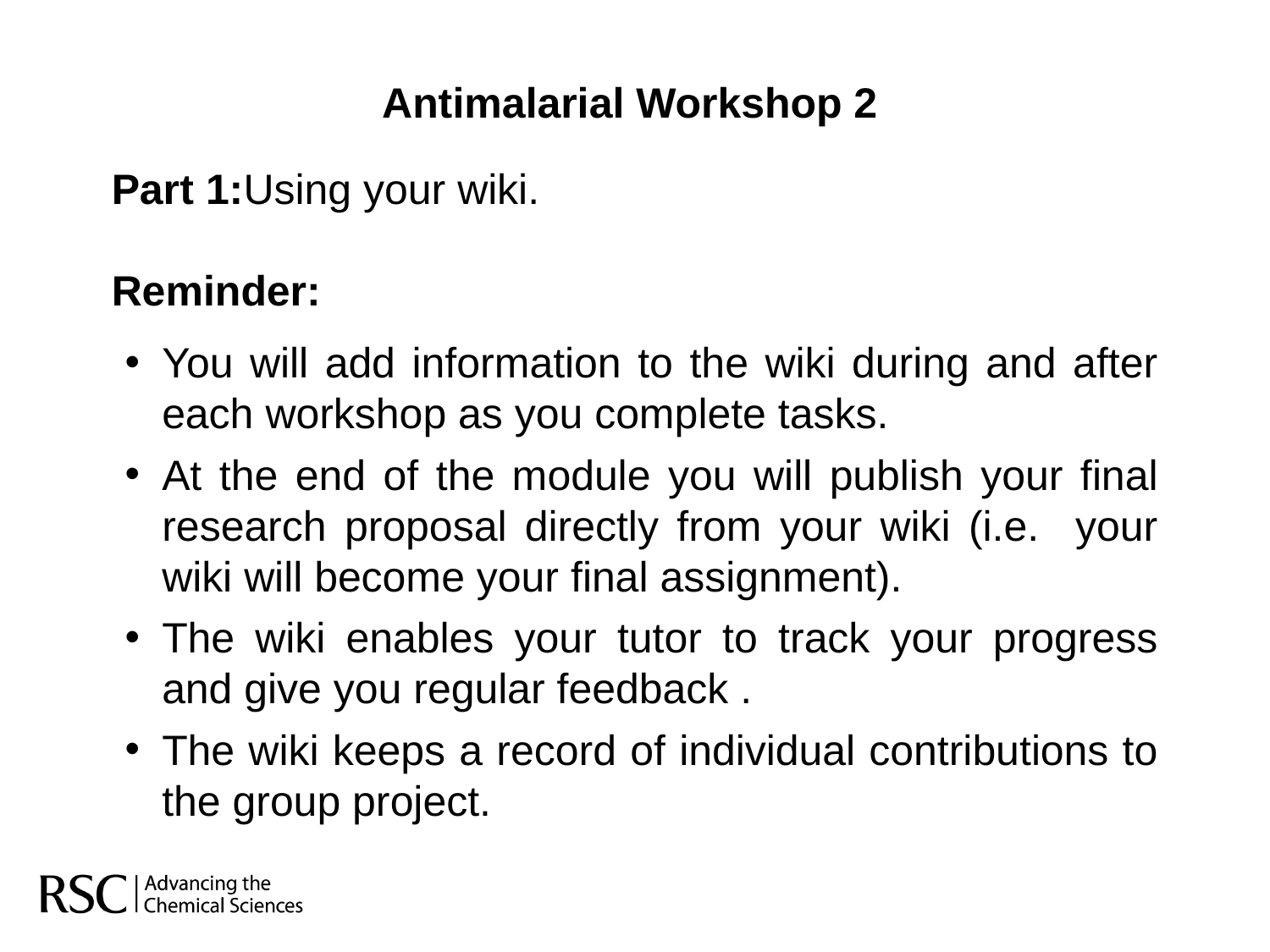

Antimalarial Workshop 2
Part 1:Using your wiki.

Reminder:

You will add information to the wiki during and after each workshop as you complete tasks.
At the end of the module you will publish your final research proposal directly from your wiki (i.e.  your wiki will become your final assignment).
The wiki enables your tutor to track your progress and give you regular feedback .
The wiki keeps a record of individual contributions to the group project.